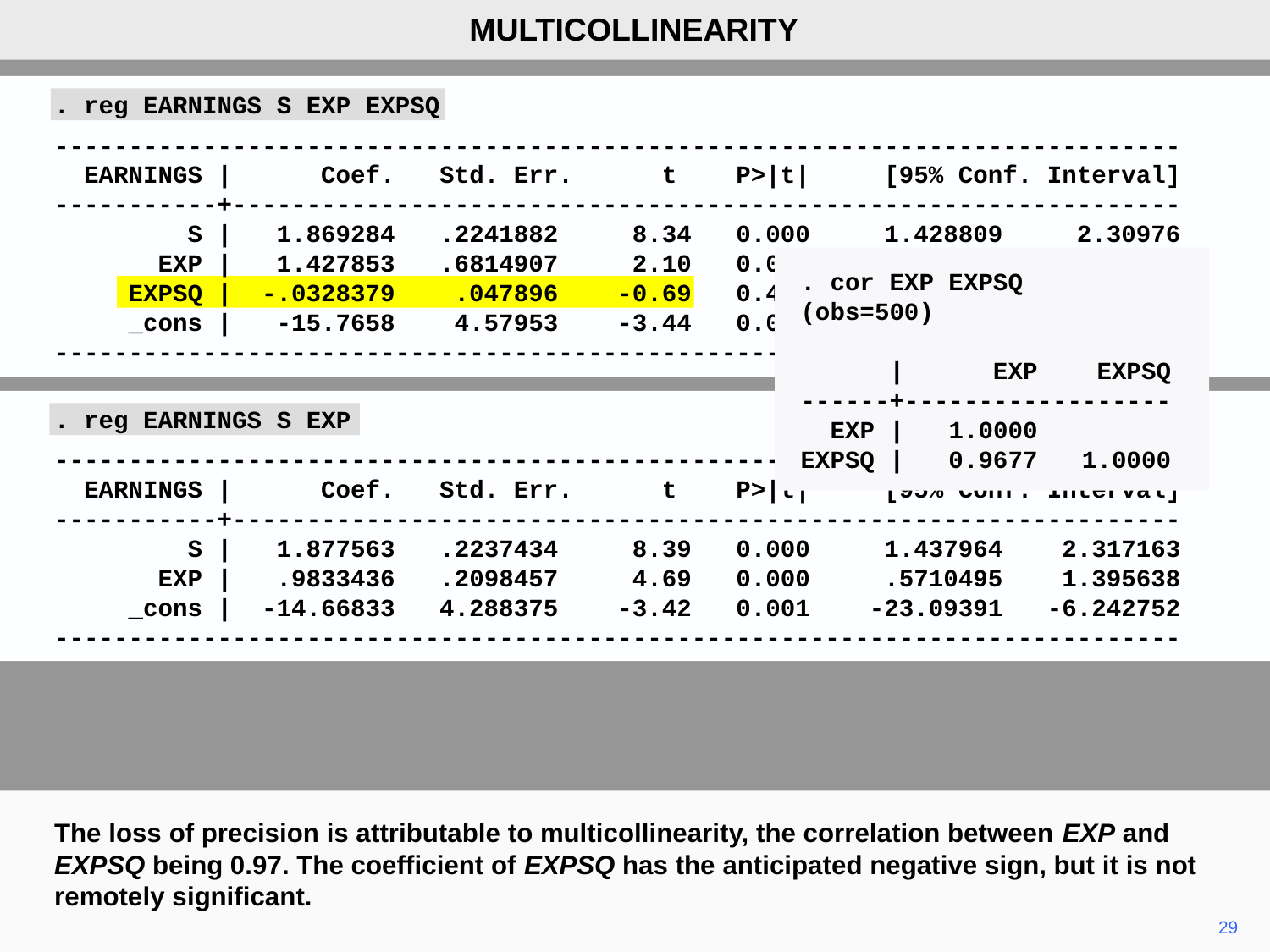

MULTICOLLINEARITY

. reg EARNINGS S EXP EXPSQ
----------------------------------------------------------------------------
  EARNINGS |      Coef.   Std. Err.      t    P>|t|     [95% Conf. Interval]
-----------+----------------------------------------------------------------
         S |   1.869284   .2241882     8.34   0.000     1.428809     2.30976
       EXP |   1.427853   .6814907     2.10   0.037     .0888882    2.766817
     EXPSQ |  -.0328379    .047896    -0.69   0.493     -.126942    .0612662
     _cons |   -15.7658    4.57953    -3.44   0.001    -24.76347    -6.76813
----------------------------------------------------------------------------

. cor EXP EXPSQ
(obs=500)

      |      EXP    EXPSQ
------+------------------
  EXP |   1.0000
EXPSQ |   0.9677   1.0000

. reg EARNINGS S EXP
----------------------------------------------------------------------------
  EARNINGS |      Coef.   Std. Err.      t    P>|t|     [95% Conf. Interval]
-----------+----------------------------------------------------------------
         S |   1.877563   .2237434     8.39   0.000     1.437964    2.317163
       EXP |   .9833436   .2098457     4.69   0.000     .5710495    1.395638
     _cons |  -14.66833   4.288375    -3.42   0.001    -23.09391   -6.242752
----------------------------------------------------------------------------

The loss of precision is attributable to multicollinearity, the correlation between EXP and EXPSQ being 0.97. The coefficient of EXPSQ has the anticipated negative sign, but it is not remotely significant.
29